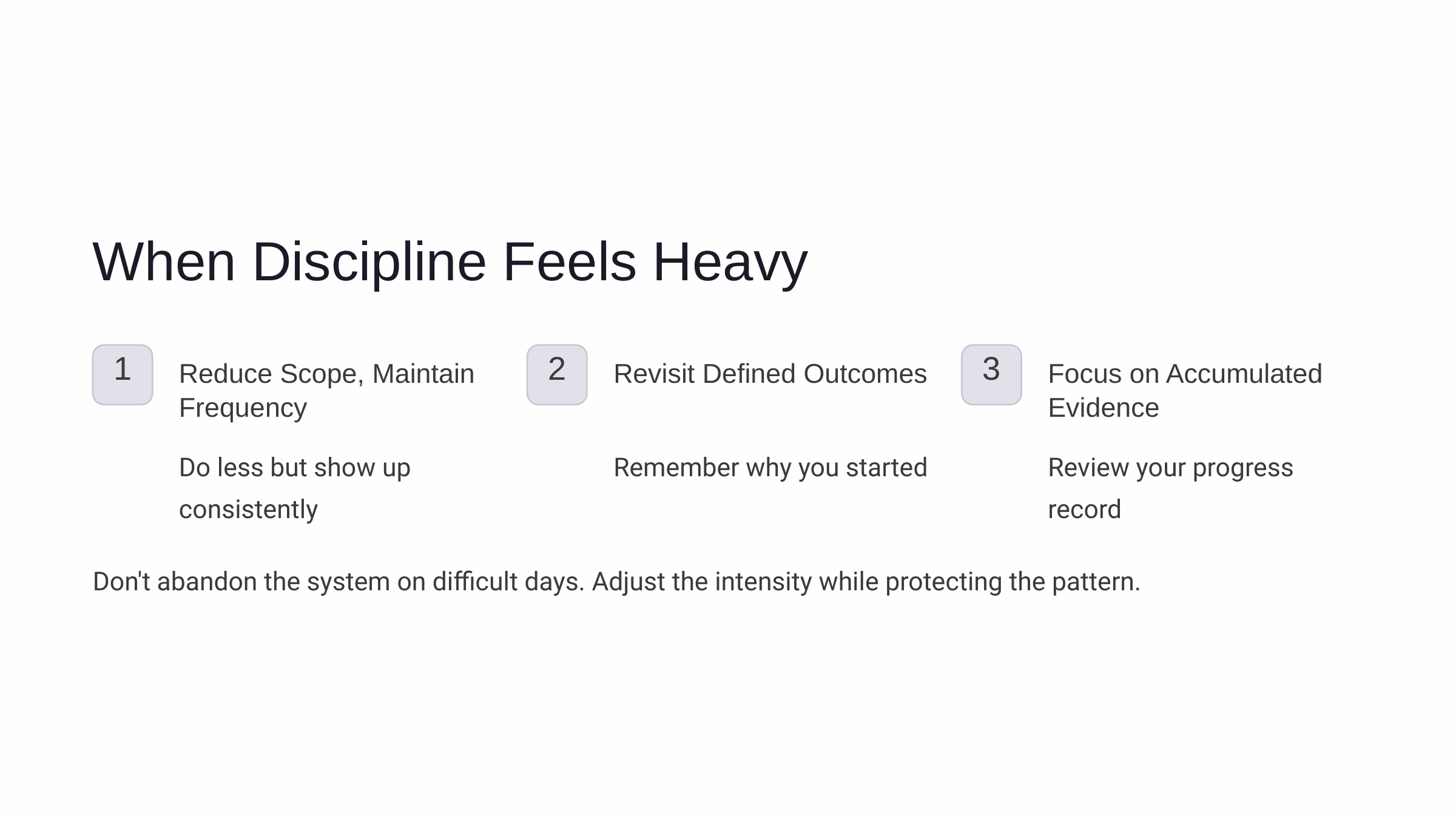

When Discipline Feels Heavy

1
Reduce Scope, Maintain Frequency
2
Revisit Defined Outcomes
3
Focus on Accumulated Evidence
Do less but show up consistently
Remember why you started
Review your progress record
Don't abandon the system on difficult days. Adjust the intensity while protecting the pattern.